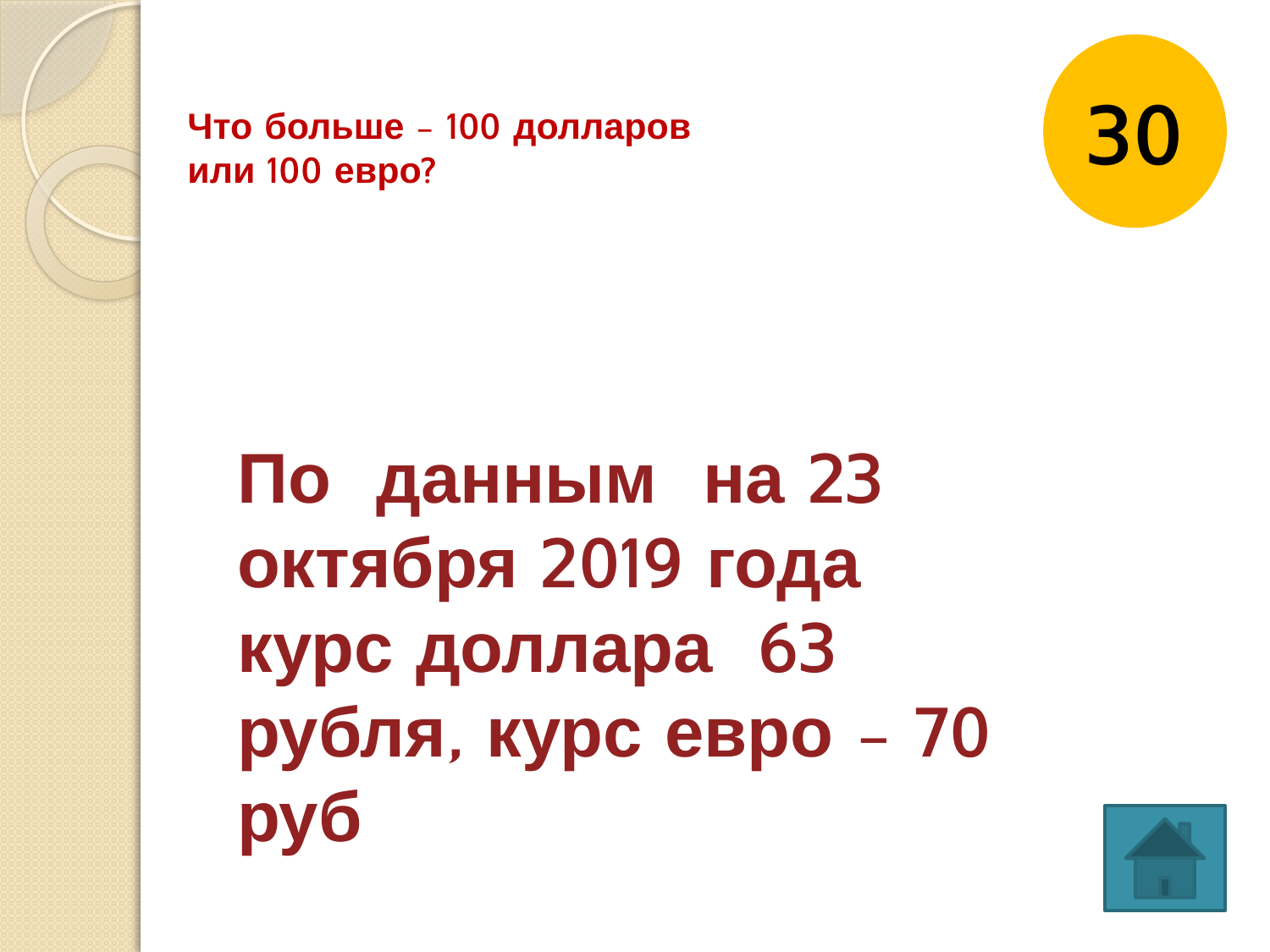

30
# Что больше – 100 долларов или 100 евро?
По  данным  на 23 октября 2019 года
курс доллара  63 рубля, курс евро – 70  руб